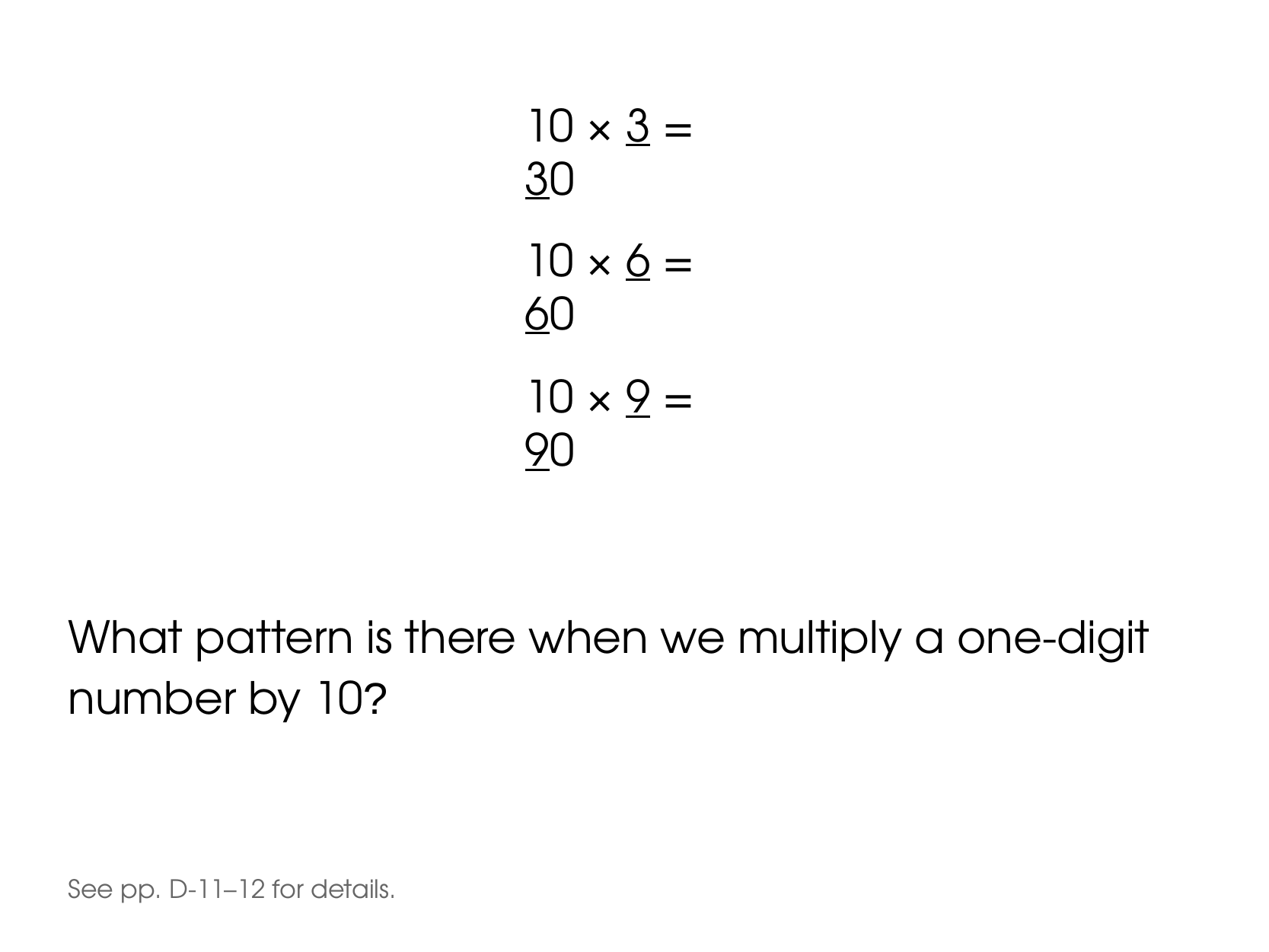

10 × 3 = 30
10 × 6 = 60
10 × 9 = 90
What pattern is there when we multiply a one-digit number by 10?
See pp. D-11–12 for details.